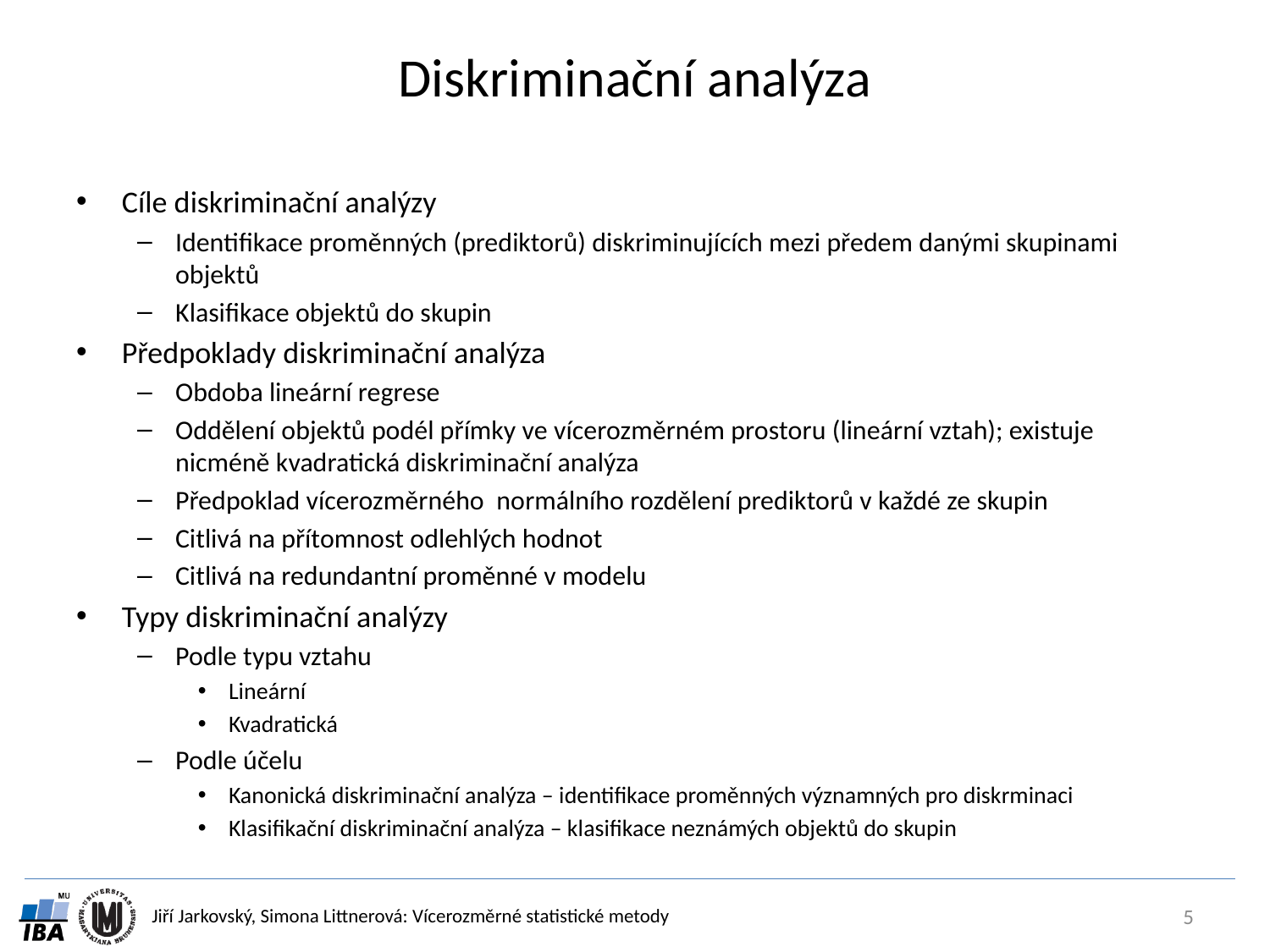

# Diskriminační analýza
Cíle diskriminační analýzy
Identifikace proměnných (prediktorů) diskriminujících mezi předem danými skupinami objektů
Klasifikace objektů do skupin
Předpoklady diskriminační analýza
Obdoba lineární regrese
Oddělení objektů podél přímky ve vícerozměrném prostoru (lineární vztah); existuje nicméně kvadratická diskriminační analýza
Předpoklad vícerozměrného  normálního rozdělení prediktorů v každé ze skupin
Citlivá na přítomnost odlehlých hodnot
Citlivá na redundantní proměnné v modelu
Typy diskriminační analýzy
Podle typu vztahu
Lineární
Kvadratická
Podle účelu
Kanonická diskriminační analýza – identifikace proměnných významných pro diskrminaci
Klasifikační diskriminační analýza – klasifikace neznámých objektů do skupin
5